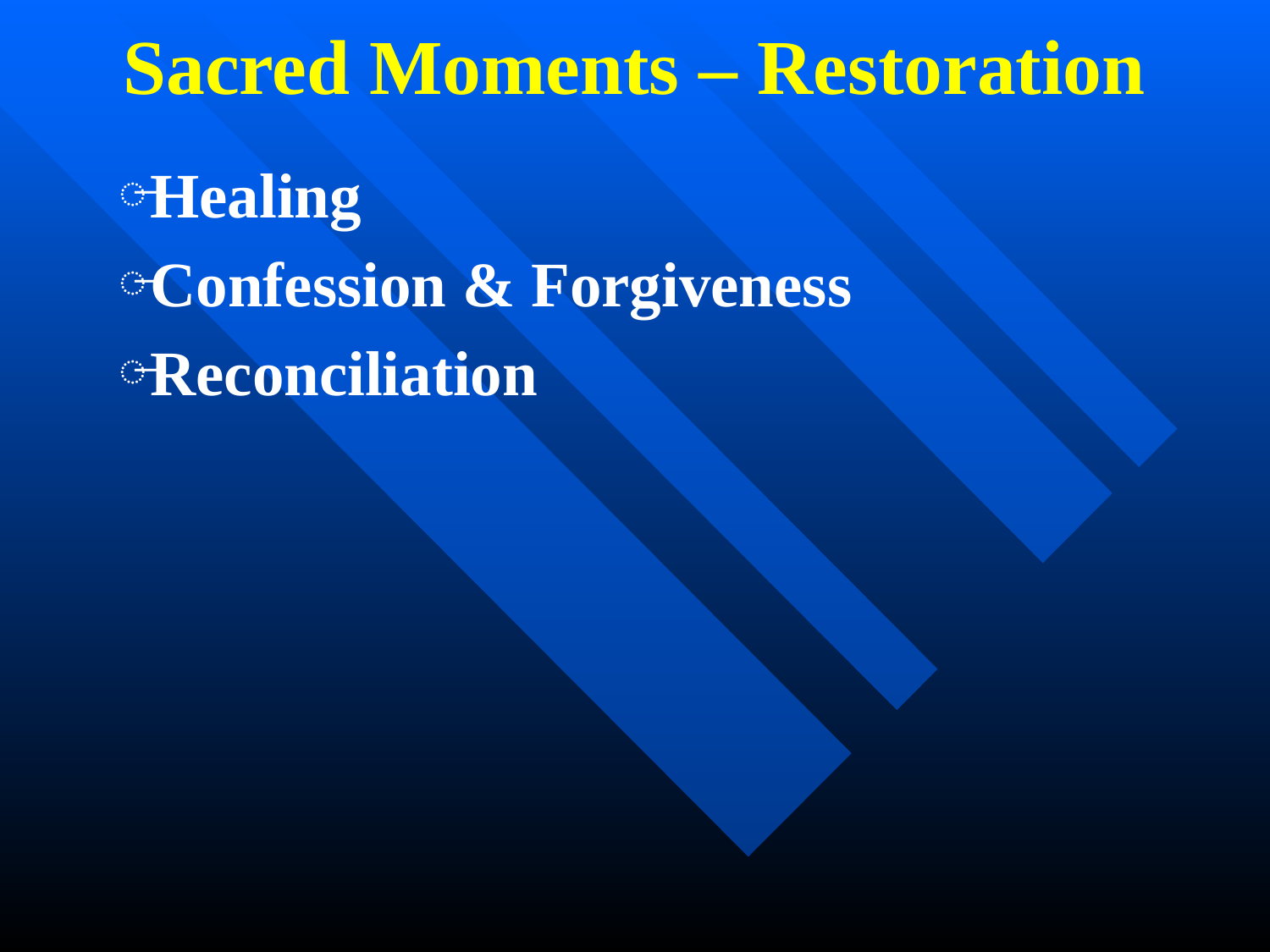

# Sacred Moments – Restoration
Healing
Confession & Forgiveness
Reconciliation